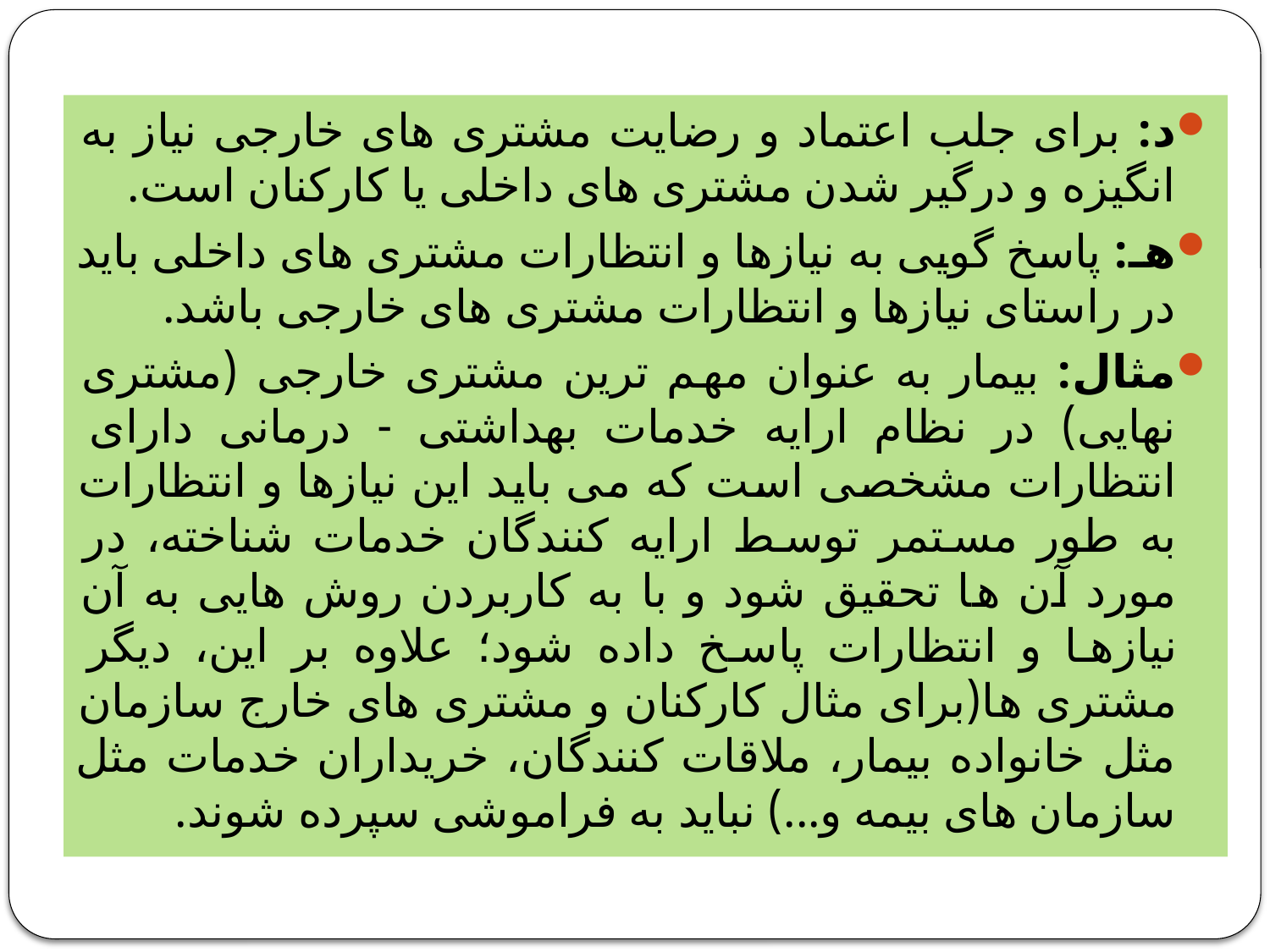

د: برای جلب‌ اعتماد و رضايت‌ مشتری‌ های‌ خارجی‌ نياز به ‌انگيزه‌ و درگير شدن‌ مشتری های‌ داخلی ‌يا كاركنان‌ است‌.
هـ: پاسخ گويی ‌به‌ نيازها و انتظارات‌ مشتری های داخلی ‌بايد در راستای‌ نيازها و انتظارات ‌مشتری های‌ خارجی باشد.
مثال: بيمار به‌ عنوان‌ مهم ترين‌ مشتری‌ خارجی (مشتری‌ نهايی‌) در نظام‌ ارايه‌ خدمات ‌بهداشتی - درمانی‌ دارای انتظارات‌ مشخصی‌ است‌ كه‌ می ‌بايد اين‌ نيازها و انتظارات‌ به‌ طور مستمر توسط ارايه كنندگان‌ خدمات‌ شناخته‌، در مورد آن ها تحقيق‌ شود و با به‌ كاربردن‌ روش هايی‌ به‌ آن‌ نيازها و انتظارات‌ پاسخ‌ داده‌ شود؛ علاوه‌ بر اين‌، ديگر مشتری ها(برای‌ مثال‌ كاركنان‌ و مشتری های‌ خارج‌ سازمان‌ مثل‌ خانواده‌ بيمار، ملاقات ‌كنندگان‌، خريداران‌ خدمات‌ مثل‌ سازمان‌ های‌ بيمه‌ و...) نبايد به ‌فراموشی‌ سپرده‌ شوند.